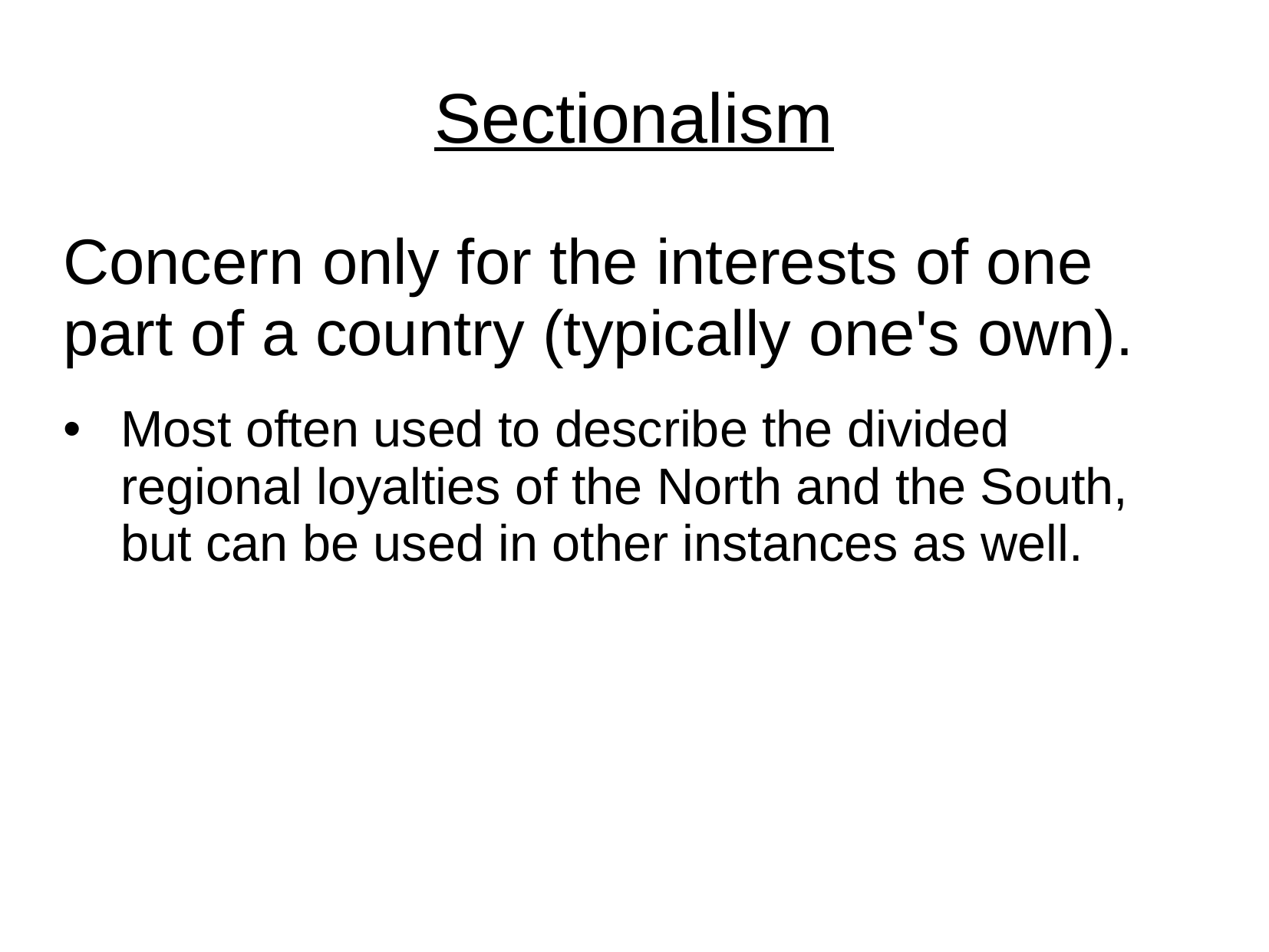

Sectionalism
Concern only for the interests of one part of a country (typically one's own).

Most often used to describe the divided regional loyalties of the North and the South, but can be used in other instances as well.